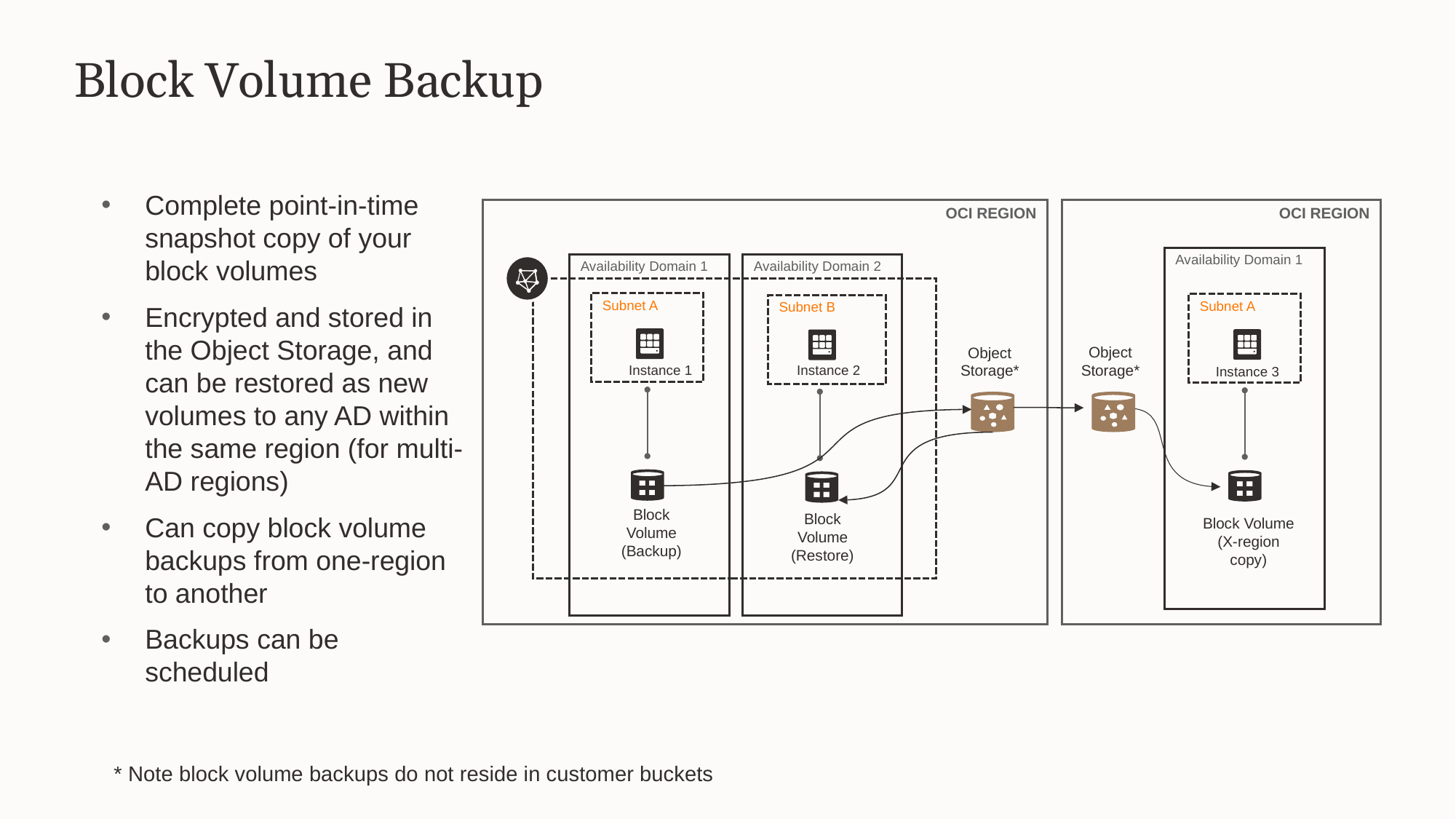

# Block Volume Backup
Complete point-in-time snapshot copy of your block volumes
Encrypted and stored in the Object Storage, and can be restored as new volumes to any AD within the same region (for multi-AD regions)
Can copy block volume backups from one-region to another
Backups can be scheduled
OCI REGION
OCI REGION
Availability Domain 1

Availability Domain 2
Availability Domain 1

Subnet A
Subnet A
Subnet B

Object Storage*

Object Storage*

Instance 2
Instance 1
Instance 3

Block Volume (Backup)

Block Volume (X-region copy)

Block Volume (Restore)
* Note block volume backups do not reside in customer buckets